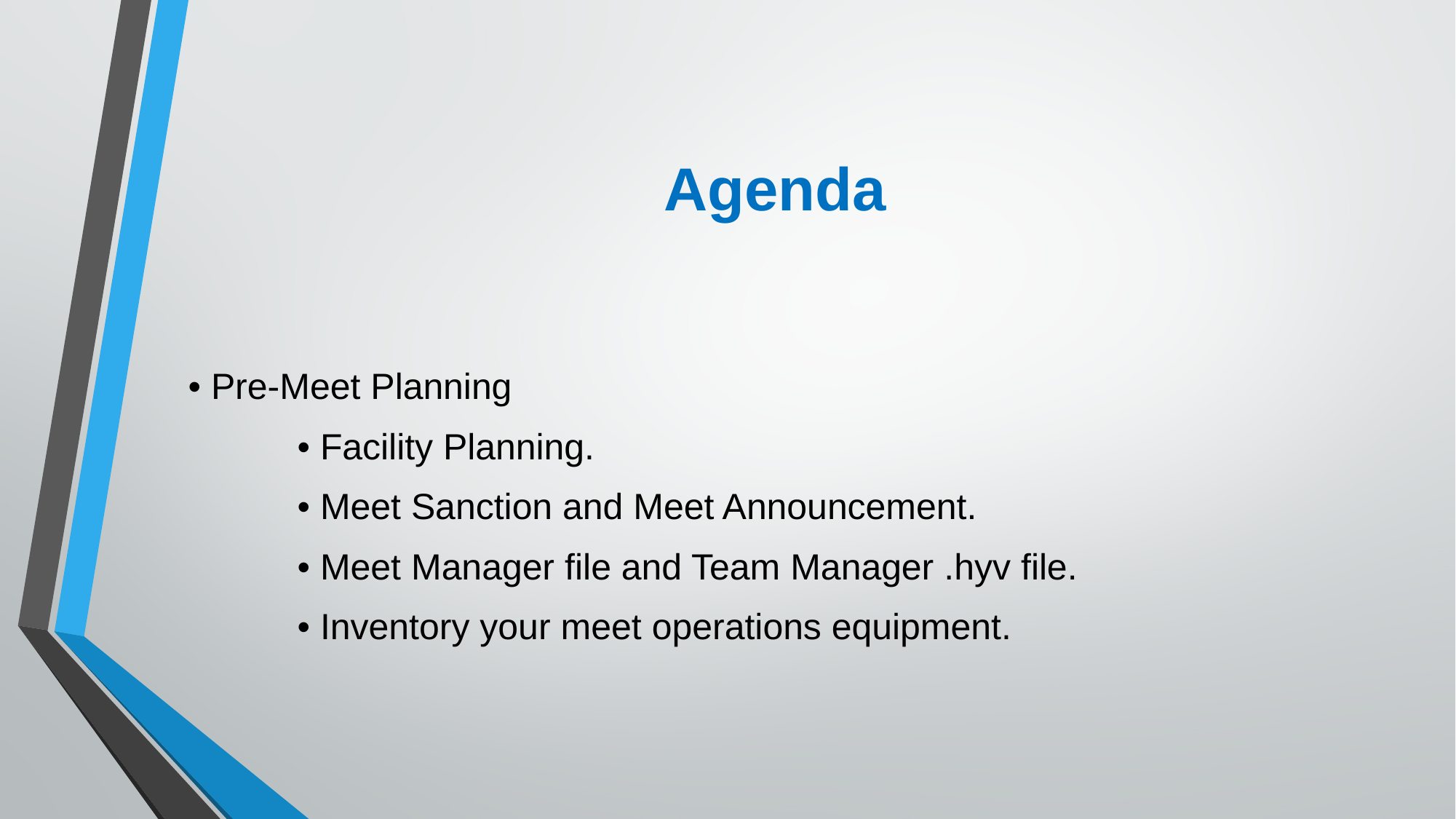

# Agenda
• Pre-Meet Planning
	• Facility Planning.
	• Meet Sanction and Meet Announcement.
	• Meet Manager file and Team Manager .hyv file.
	• Inventory your meet operations equipment.